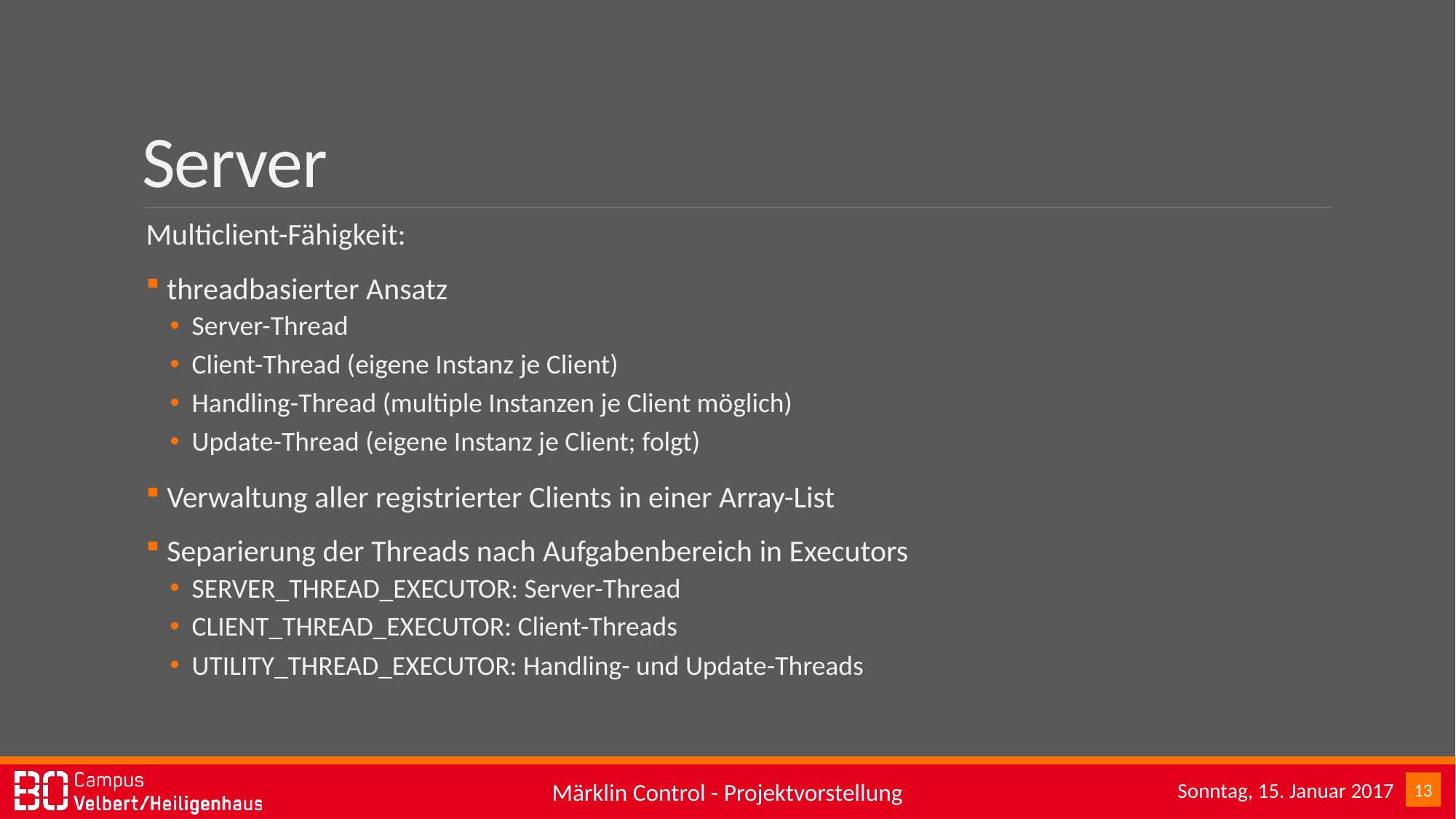

# Server
Multiclient-Fähigkeit:
 threadbasierter Ansatz
Server-Thread
Client-Thread (eigene Instanz je Client)
Handling-Thread (multiple Instanzen je Client möglich)
Update-Thread (eigene Instanz je Client; folgt)
 Verwaltung aller registrierter Clients in einer Array-List
 Separierung der Threads nach Aufgabenbereich in Executors
SERVER_THREAD_EXECUTOR: Server-Thread
CLIENT_THREAD_EXECUTOR: Client-Threads
UTILITY_THREAD_EXECUTOR: Handling- und Update-Threads
Sonntag, 15. Januar 2017
13